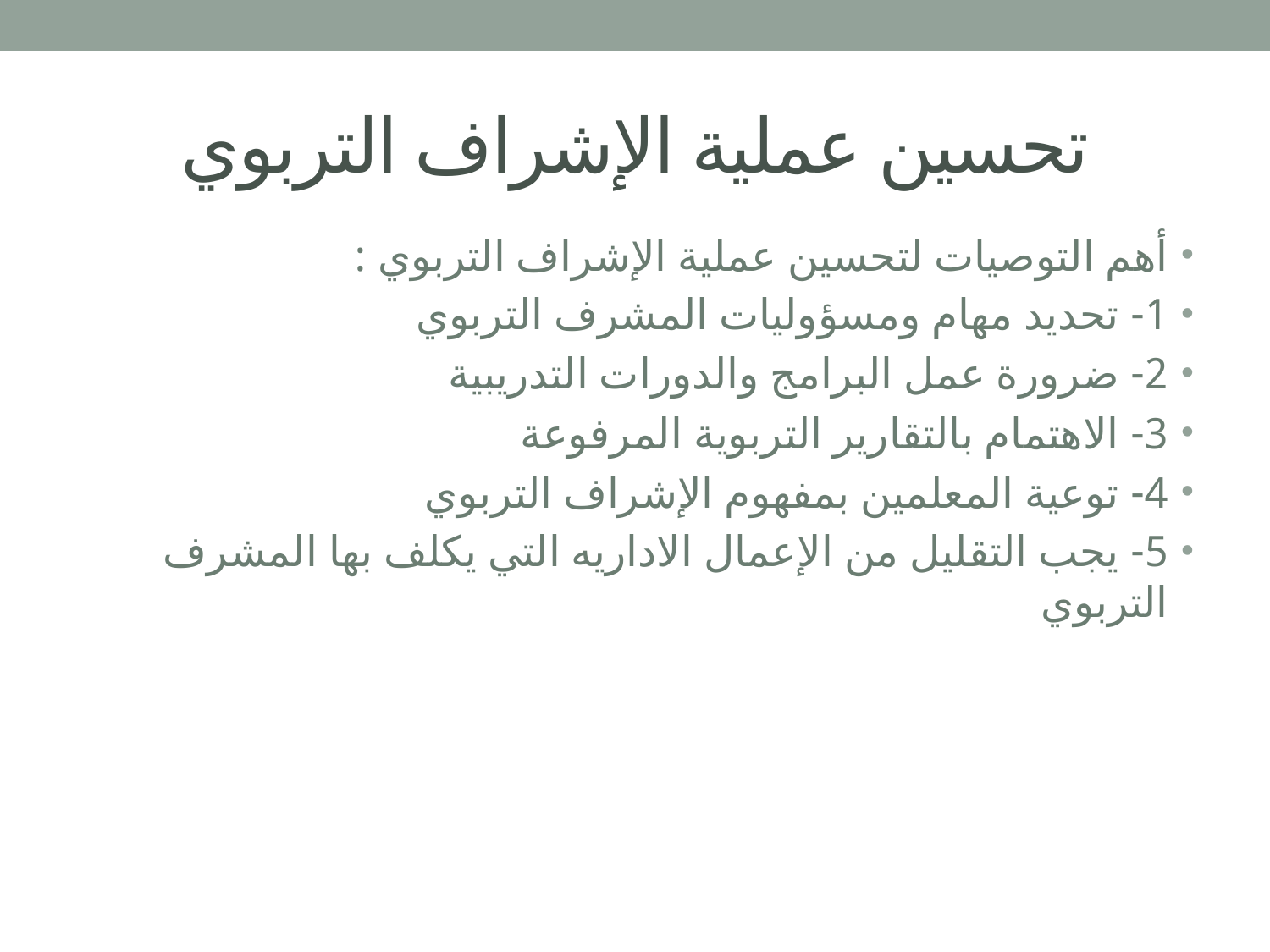

# تحسين عملية الإشراف التربوي
أهم التوصيات لتحسين عملية الإشراف التربوي :
1- تحديد مهام ومسؤوليات المشرف التربوي
2- ضرورة عمل البرامج والدورات التدريبية
3- الاهتمام بالتقارير التربوية المرفوعة
4- توعية المعلمين بمفهوم الإشراف التربوي
5- يجب التقليل من الإعمال الاداريه التي يكلف بها المشرف التربوي